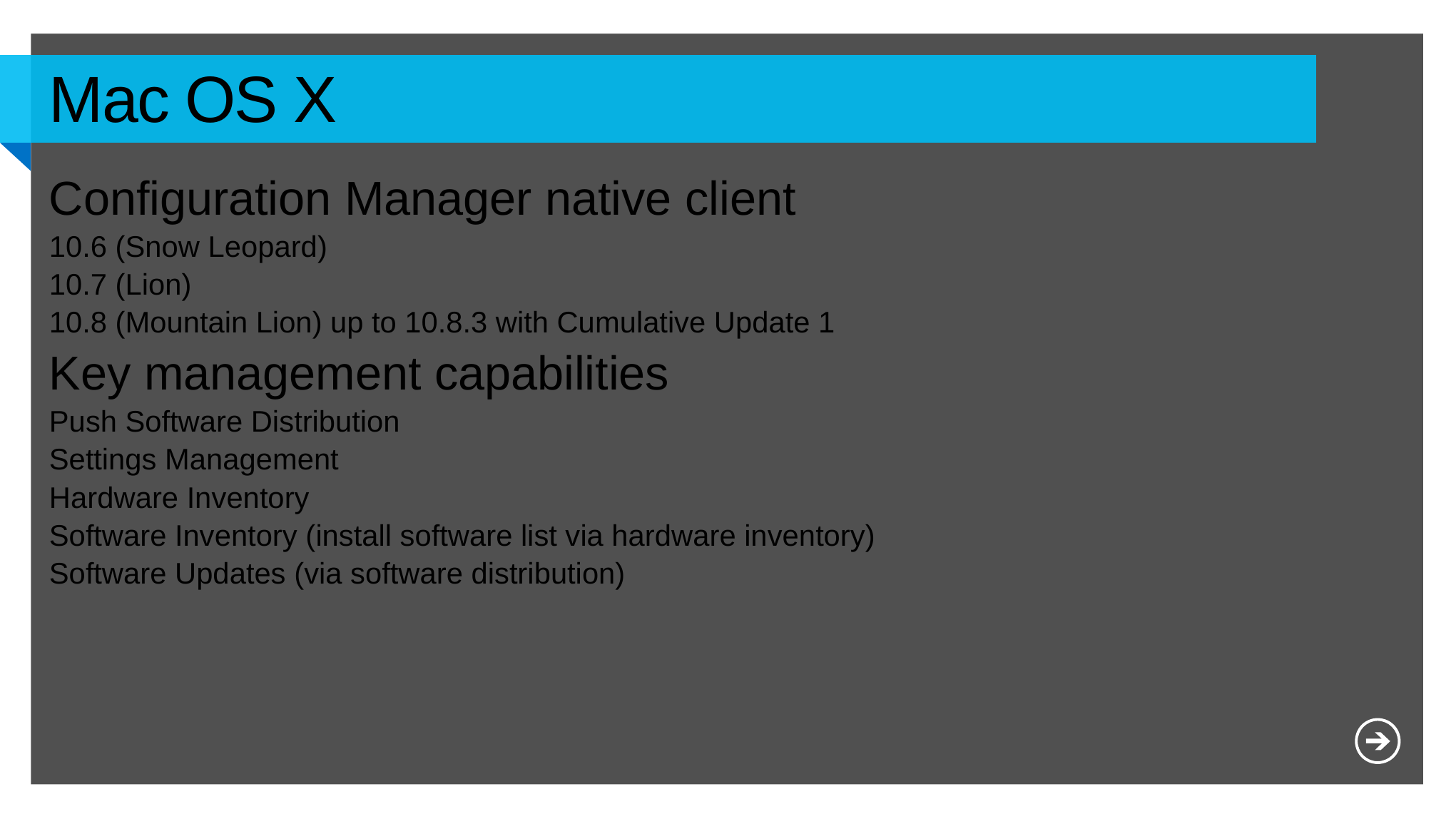

# Mac OS X
Configuration Manager native client
10.6 (Snow Leopard)
10.7 (Lion)
10.8 (Mountain Lion) up to 10.8.3 with Cumulative Update 1
Key management capabilities
Push Software Distribution
Settings Management
Hardware Inventory
Software Inventory (install software list via hardware inventory)
Software Updates (via software distribution)